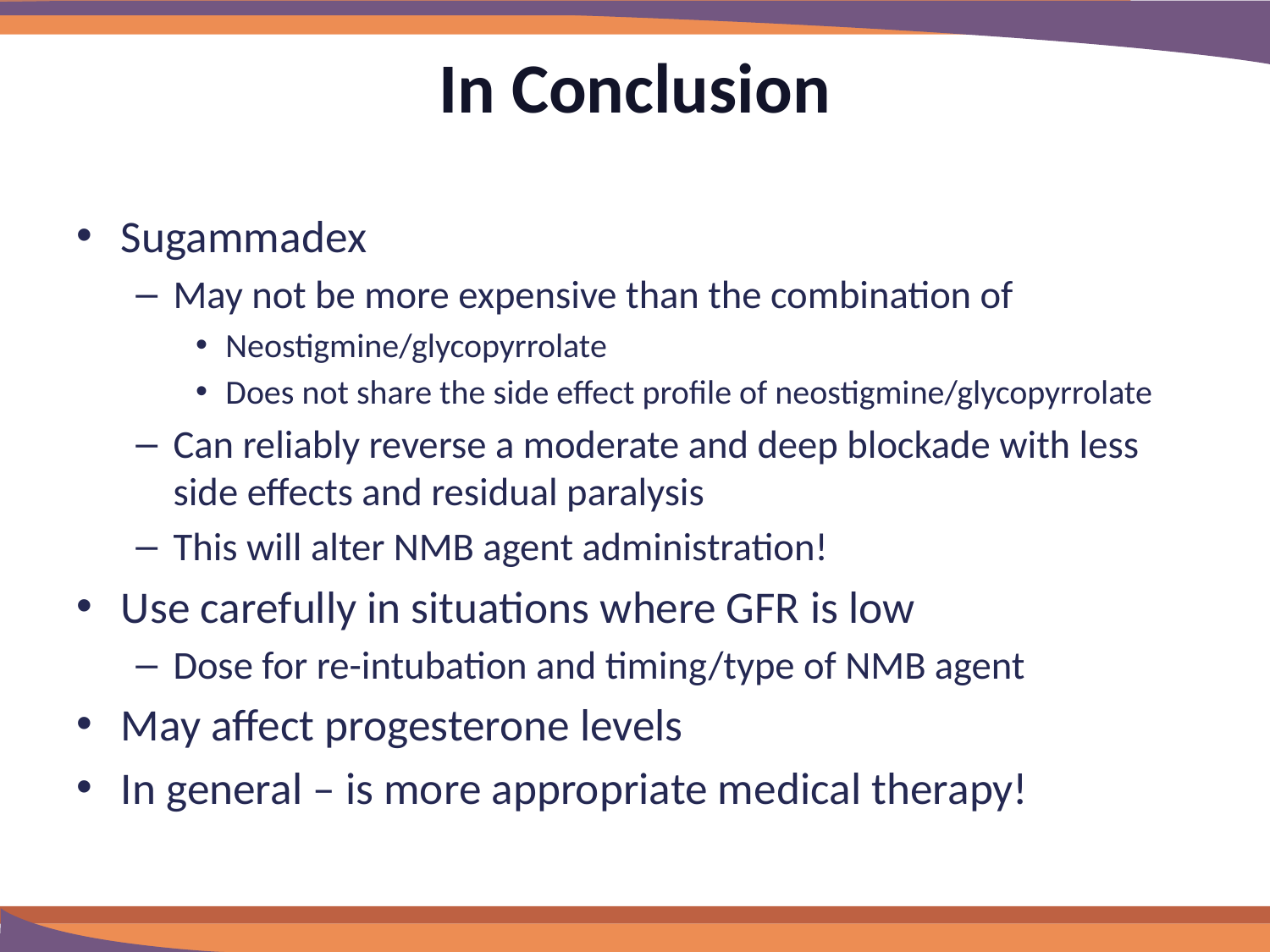

# In Conclusion
Sugammadex
May not be more expensive than the combination of
Neostigmine/glycopyrrolate
Does not share the side effect profile of neostigmine/glycopyrrolate
Can reliably reverse a moderate and deep blockade with less side effects and residual paralysis
This will alter NMB agent administration!
Use carefully in situations where GFR is low
Dose for re-intubation and timing/type of NMB agent
May affect progesterone levels
In general – is more appropriate medical therapy!